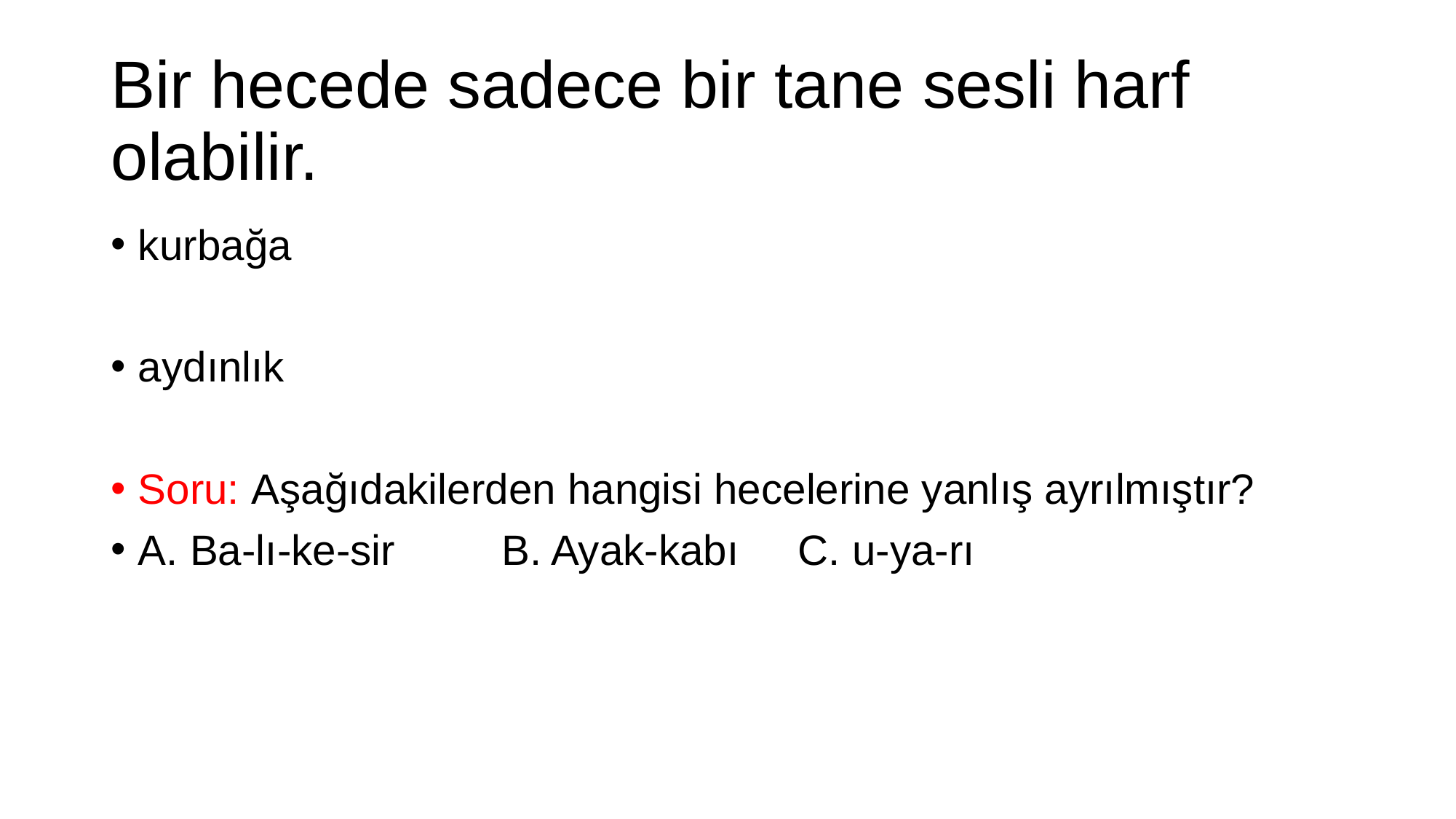

# Bir hecede sadece bir tane sesli harf olabilir.
kurbağa

aydınlık

Soru: Aşağıdakilerden hangisi hecelerine yanlış ayrılmıştır?
A. Ba-lı-ke-sir         B. Ayak-kabı     C. u-ya-rı